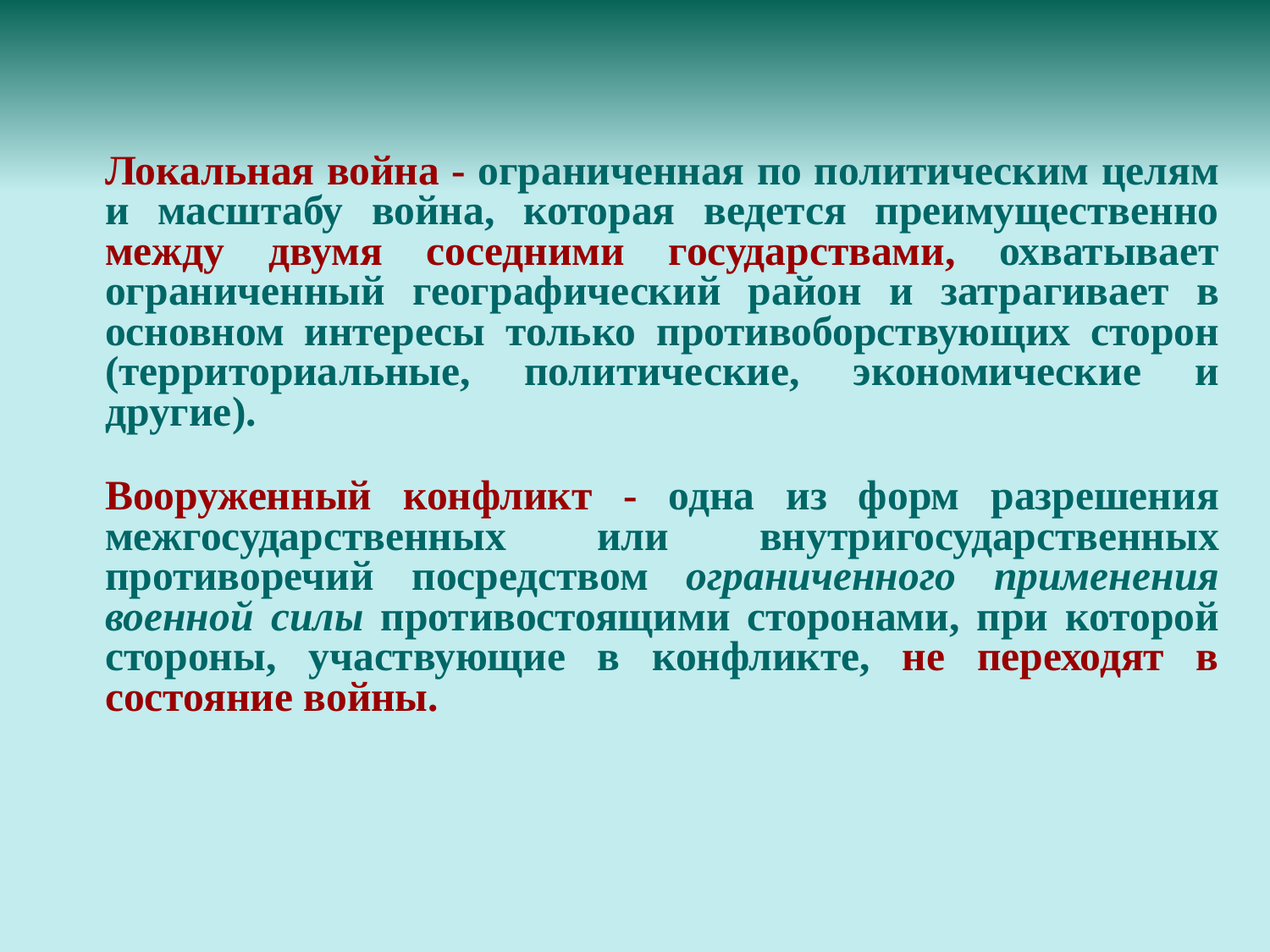

Локальная война - ограниченная по политическим целям и масштабу война, которая ведется преимущественно между двумя соседними государствами, охватывает ограниченный географический район и затрагивает в основном интересы только противоборствующих сторон (территориальные, политические, экономические и другие).

		Вооруженный конфликт - одна из форм разрешения межгосударственных или внутригосударственных противоречий посредством ограниченного применения военной силы противостоящими сторонами, при которой стороны, участвующие в конфликте, не переходят в состояние войны.